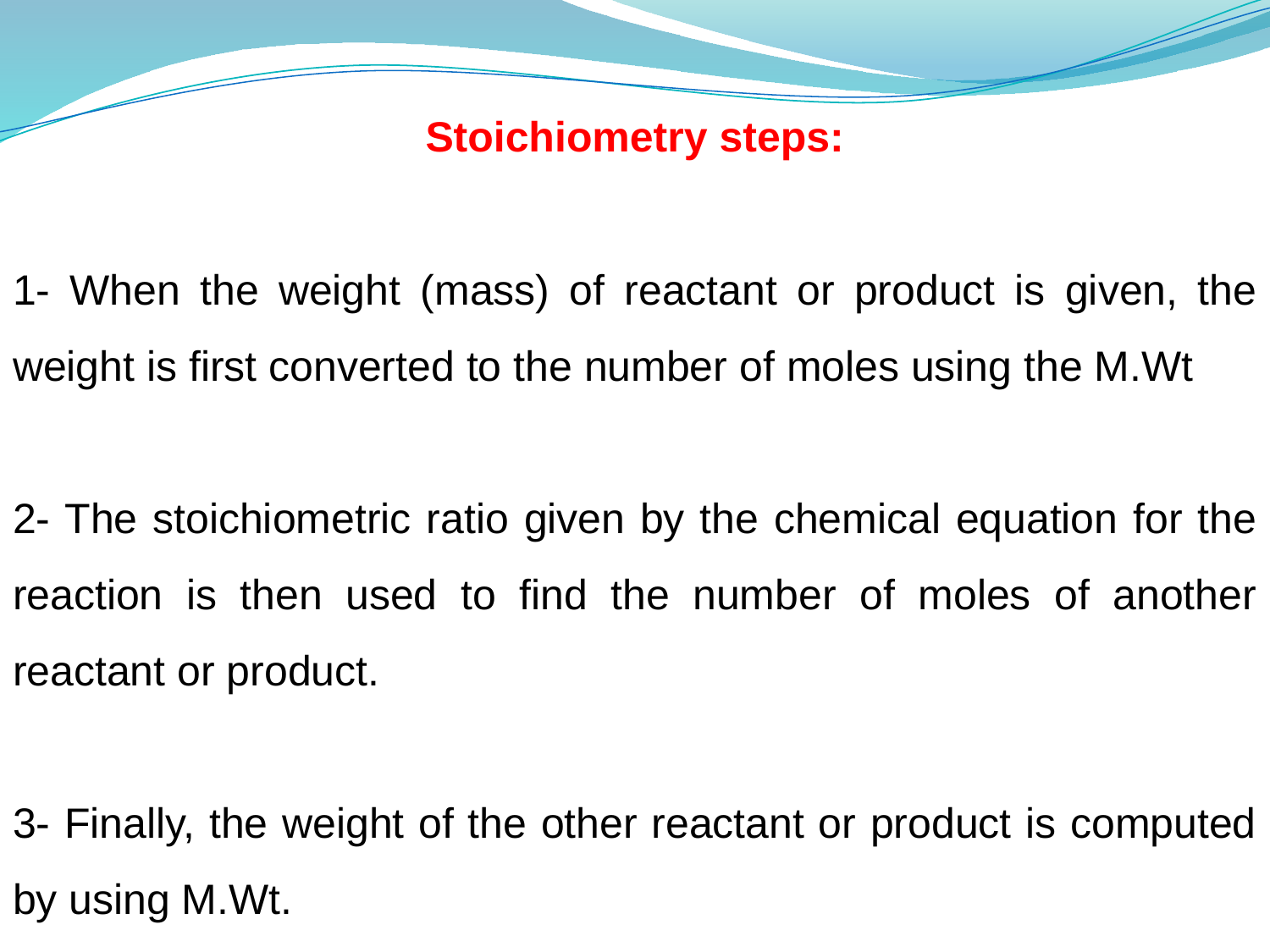

Stoichiometry steps:

1- When the weight (mass) of reactant or product is given, the weight is first converted to the number of moles using the M.Wt

2- The stoichiometric ratio given by the chemical equation for the reaction is then used to find the number of moles of another reactant or product.

3- Finally, the weight of the other reactant or product is computed by using M.Wt.